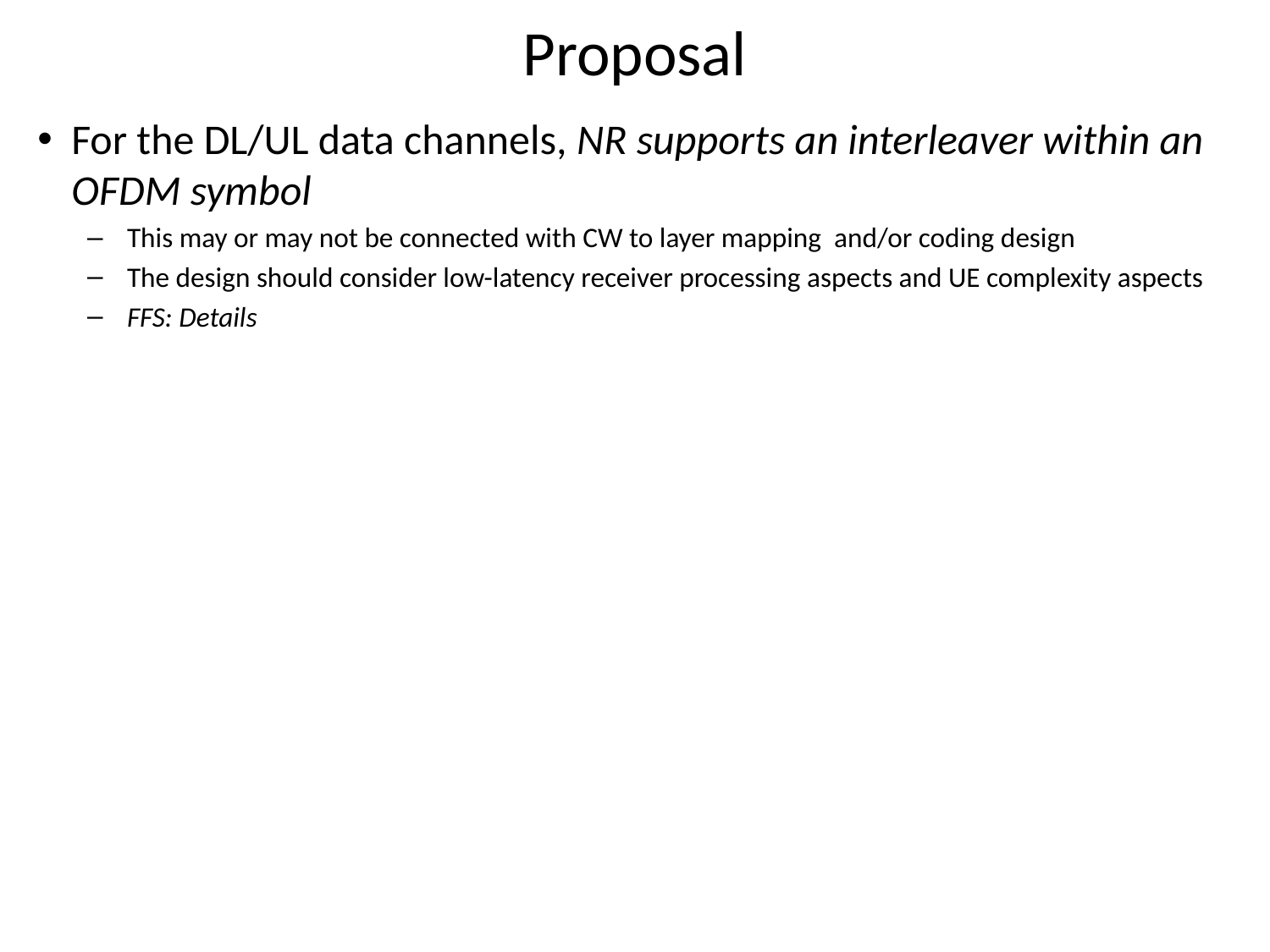

# Proposal
For the DL/UL data channels, NR supports an interleaver within an OFDM symbol
This may or may not be connected with CW to layer mapping  and/or coding design
The design should consider low-latency receiver processing aspects and UE complexity aspects
FFS: Details